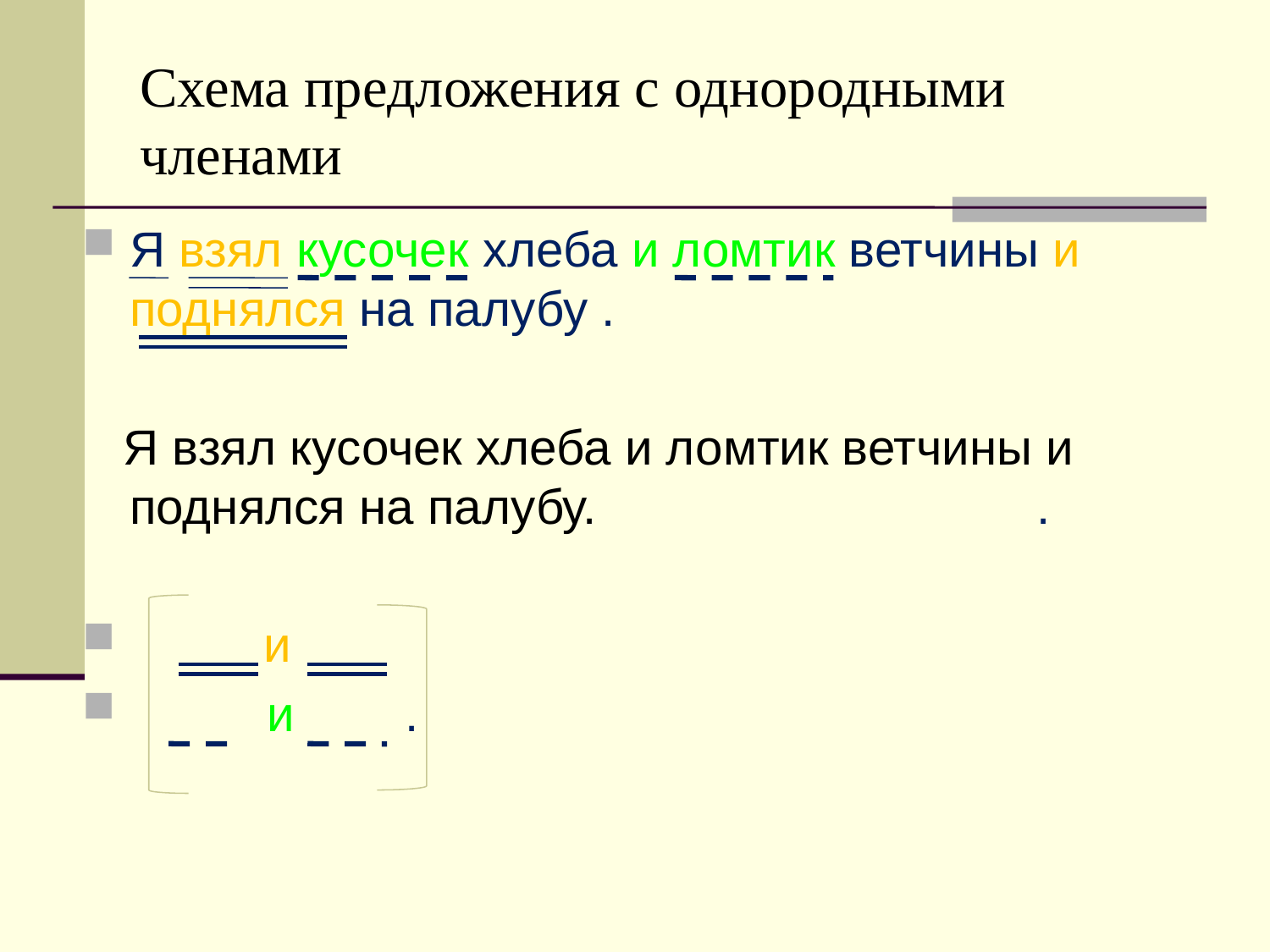

# Схема предложения с однородными членами
Я взял кусочек хлеба и ломтик ветчины и поднялся на палубу .

   Я взял кусочек хлеба и ломтик ветчины и поднялся на палубу.                                .

          и
          и        .